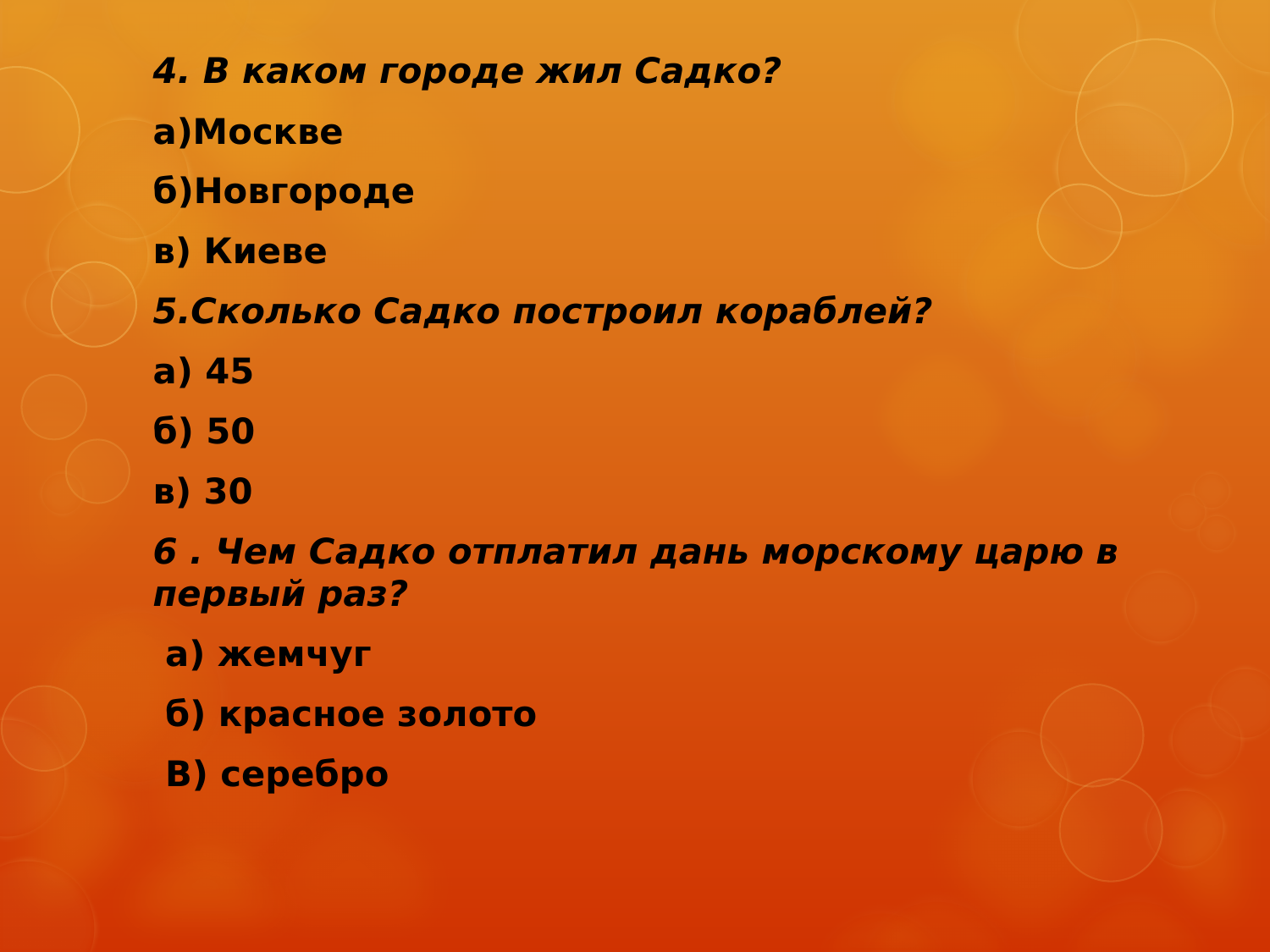

4. В каком городе жил Садко?
а)Москве
б)Новгороде
в) Киеве
5.Сколько Садко построил кораблей?
а) 45
б) 50
в) 30
6 . Чем Садко отплатил дань морскому царю в первый раз?
 а) жемчуг
 б) красное золото
 В) серебро

#